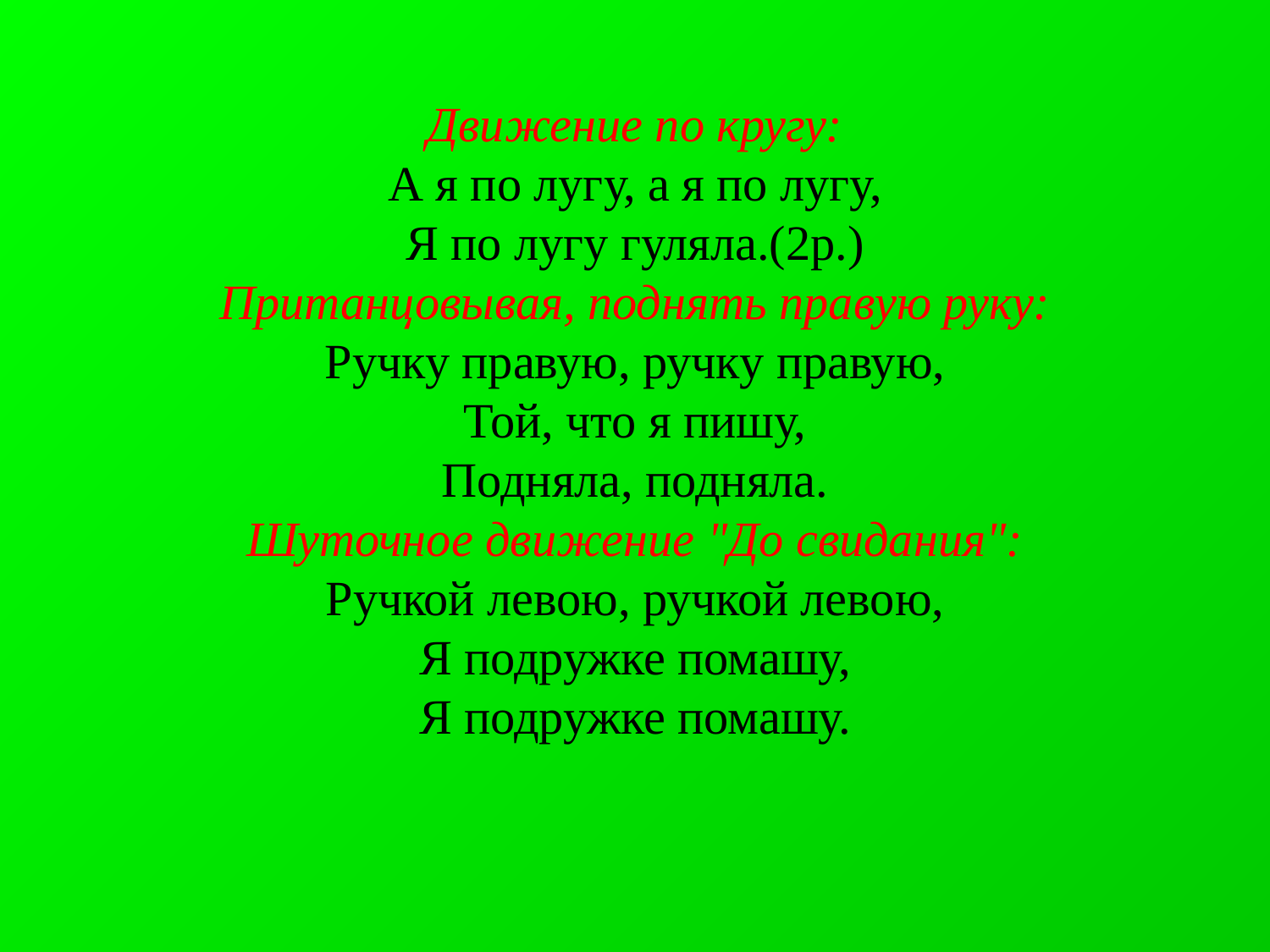

Движение по кругу:
А я по лугу, а я по лугу,
Я по лугу гуляла.(2р.)
Пританцовывая, поднять правую руку:
Ручку правую, ручку правую,
Той, что я пишу,
Подняла, подняла.
Шуточное движение "До свидания":
Ручкой левою, ручкой левою,
Я подружке помашу,
Я подружке помашу.